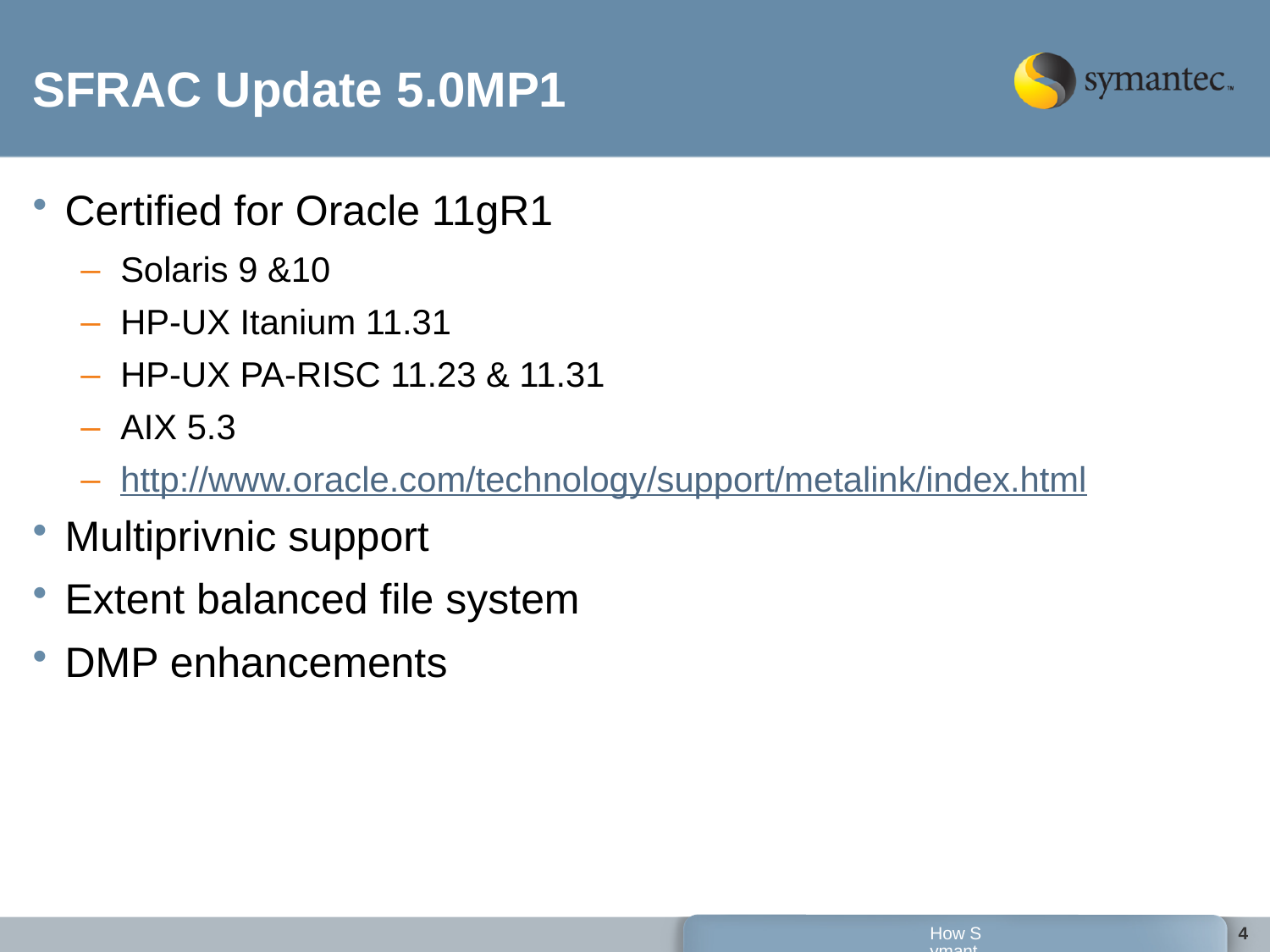

# SFRAC Update 5.0MP1
Certified for Oracle 11gR1
Solaris 9 &10
HP-UX Itanium 11.31
HP-UX PA-RISC 11.23 & 11.31
AIX 5.3
http://www.oracle.com/technology/support/metalink/index.html
Multiprivnic support
Extent balanced file system
DMP enhancements
How Symantec/Veritas Adds Value in your Oracle Environment
4